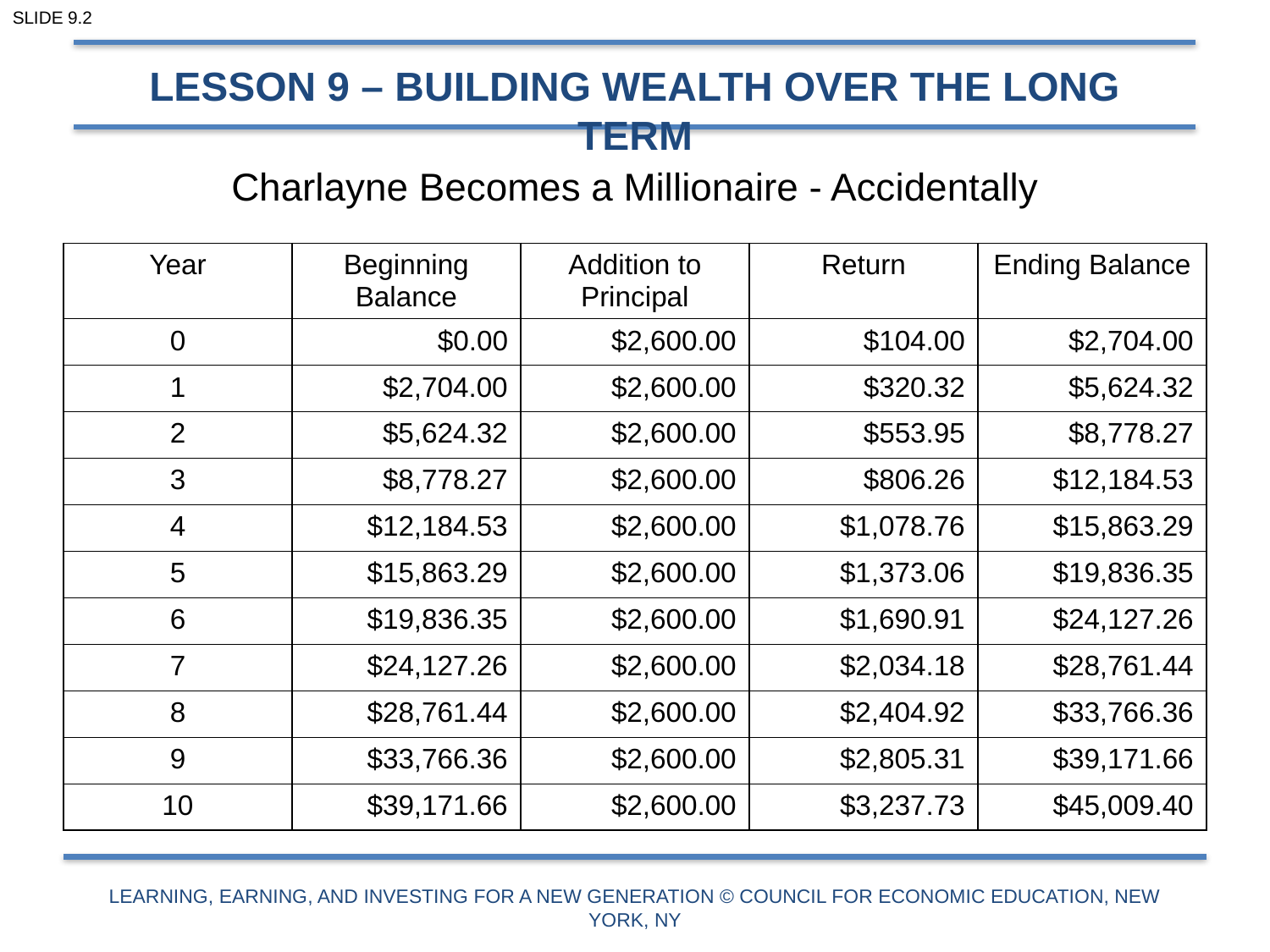

Slide 9.2
Lesson 9 – Building Wealth over the Long Term
# Charlayne Becomes a Millionaire - Accidentally
| Year | Beginning Balance | Addition to Principal | Return | Ending Balance |
| --- | --- | --- | --- | --- |
| 0 | $0.00 | $2,600.00 | $104.00 | $2,704.00 |
| 1 | $2,704.00 | $2,600.00 | $320.32 | $5,624.32 |
| 2 | $5,624.32 | $2,600.00 | $553.95 | $8,778.27 |
| 3 | $8,778.27 | $2,600.00 | $806.26 | $12,184.53 |
| 4 | $12,184.53 | $2,600.00 | $1,078.76 | $15,863.29 |
| 5 | $15,863.29 | $2,600.00 | $1,373.06 | $19,836.35 |
| 6 | $19,836.35 | $2,600.00 | $1,690.91 | $24,127.26 |
| 7 | $24,127.26 | $2,600.00 | $2,034.18 | $28,761.44 |
| 8 | $28,761.44 | $2,600.00 | $2,404.92 | $33,766.36 |
| 9 | $33,766.36 | $2,600.00 | $2,805.31 | $39,171.66 |
| 10 | $39,171.66 | $2,600.00 | $3,237.73 | $45,009.40 |